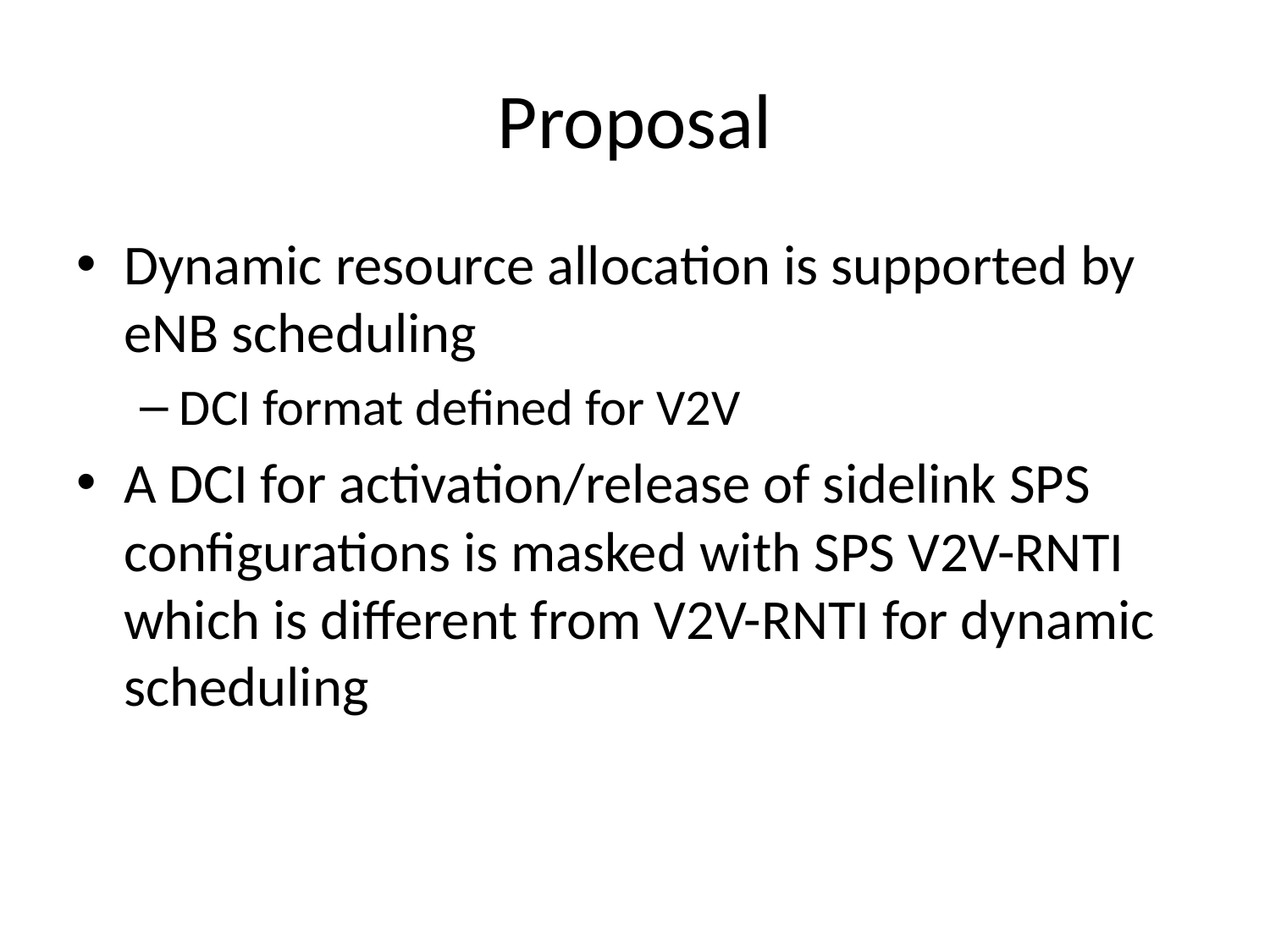

# Proposal
Dynamic resource allocation is supported by eNB scheduling
DCI format defined for V2V
A DCI for activation/release of sidelink SPS configurations is masked with SPS V2V-RNTI which is different from V2V-RNTI for dynamic scheduling